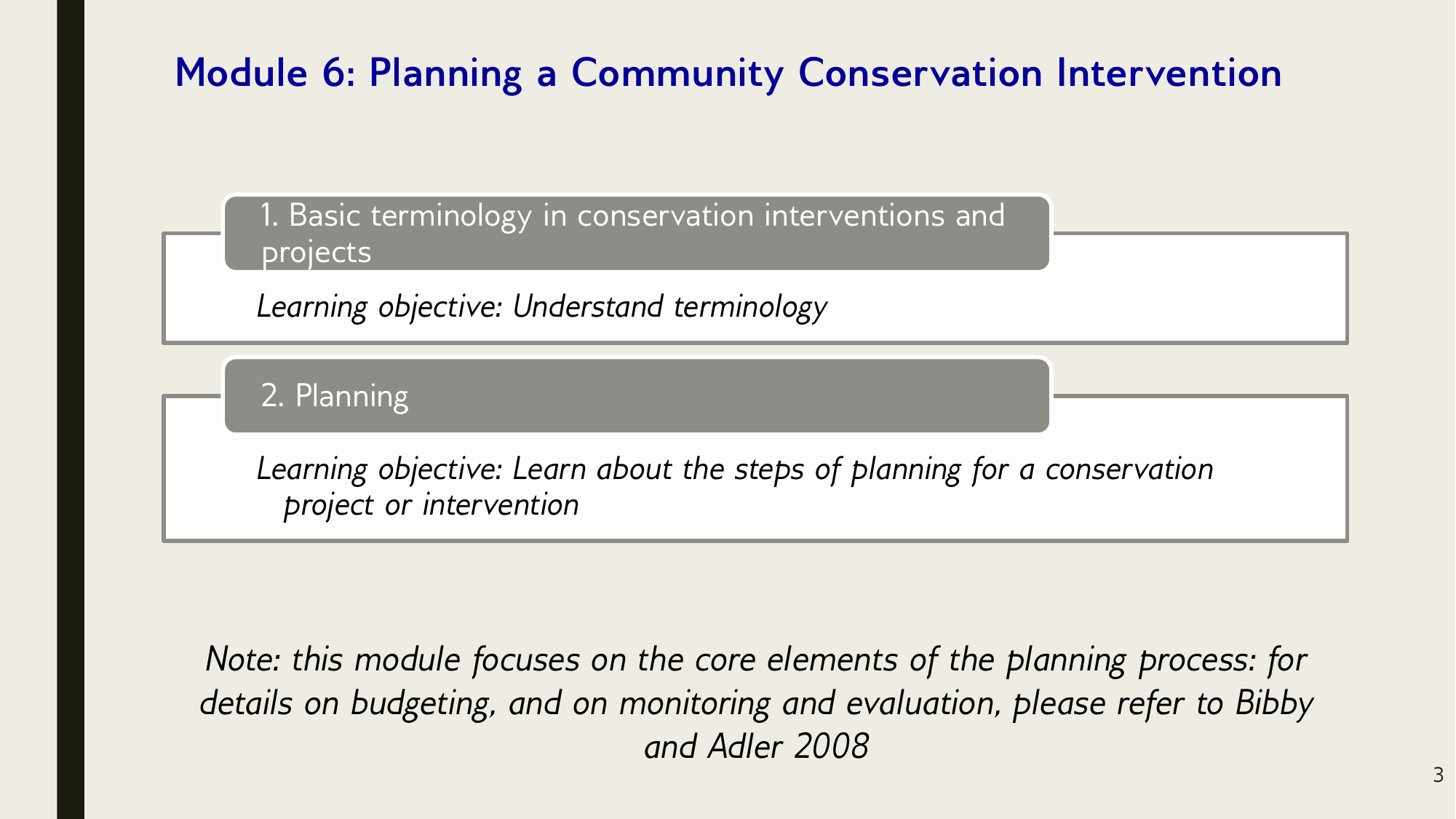

# Module 6: Planning a Community Conservation Intervention
Learning objective: Understand terminology
1. Basic terminology in conservation interventions and projects
Learning objective: Learn about the steps of planning for a conservation project or intervention
2. Planning
Note: this module focuses on the core elements of the planning process: for details on budgeting, and on monitoring and evaluation, please refer to Bibby and Adler 2008
3